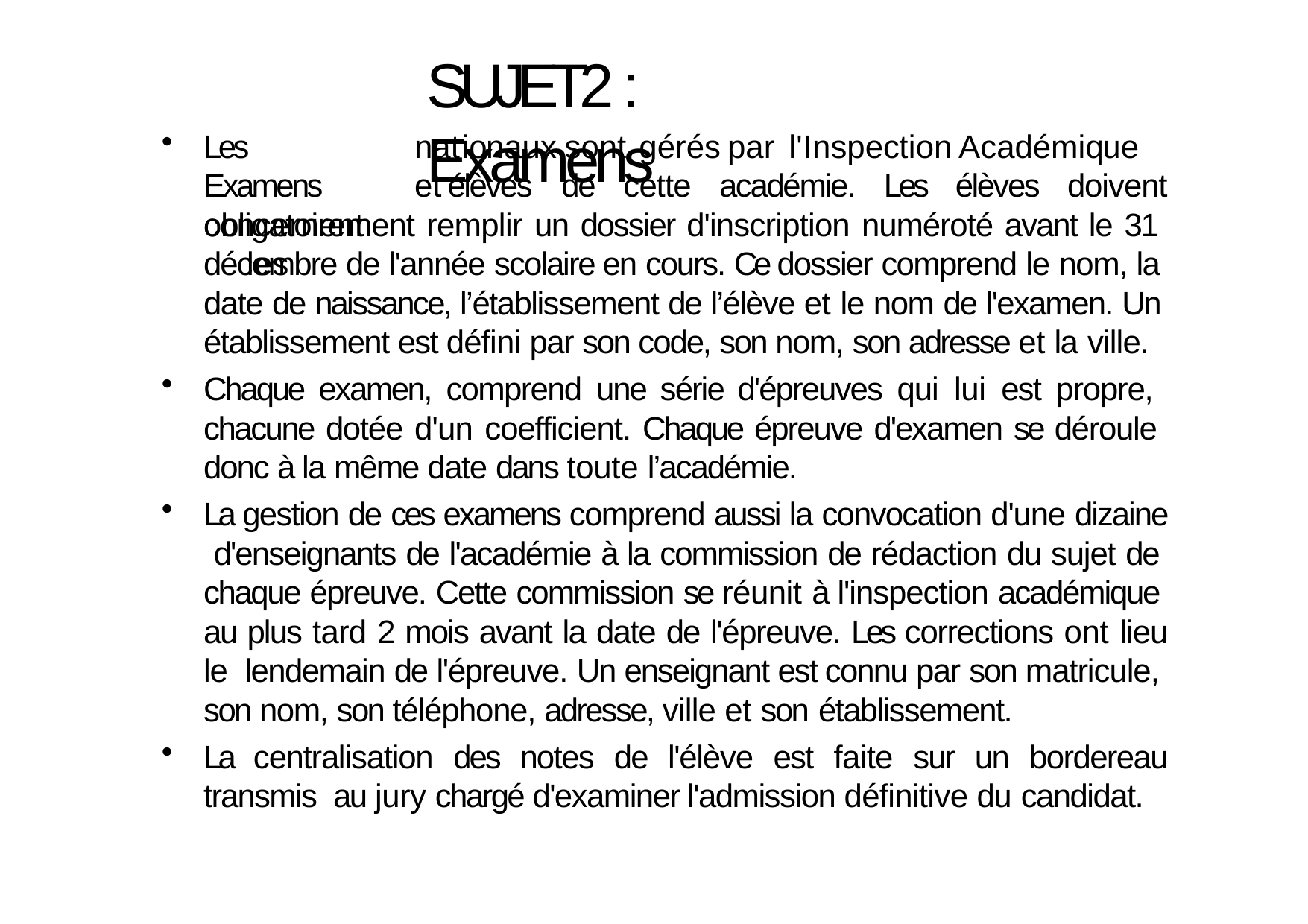

# SUJET2 : Examens
Les	Examens  concernent	les
nationaux	sont	gérés	par	l'Inspection	Académique	et
élèves	de	cette	académie.	Les	élèves	doivent
obligatoirement remplir un dossier d'inscription numéroté avant le 31  décembre de l'année scolaire en cours. Ce dossier comprend le nom, la  date de naissance, l’établissement de l’élève et le nom de l'examen. Un  établissement est défini par son code, son nom, son adresse et la ville.
Chaque examen, comprend une série d'épreuves qui lui est propre,  chacune dotée d'un coefficient. Chaque épreuve d'examen se déroule  donc à la même date dans toute l’académie.
La gestion de ces examens comprend aussi la convocation d'une dizaine  d'enseignants de l'académie à la commission de rédaction du sujet de  chaque épreuve. Cette commission se réunit à l'inspection académique  au plus tard 2 mois avant la date de l'épreuve. Les corrections ont lieu le  lendemain de l'épreuve. Un enseignant est connu par son matricule,  son nom, son téléphone, adresse, ville et son établissement.
La centralisation des notes de l'élève est faite sur un bordereau transmis  au jury chargé d'examiner l'admission définitive du candidat.